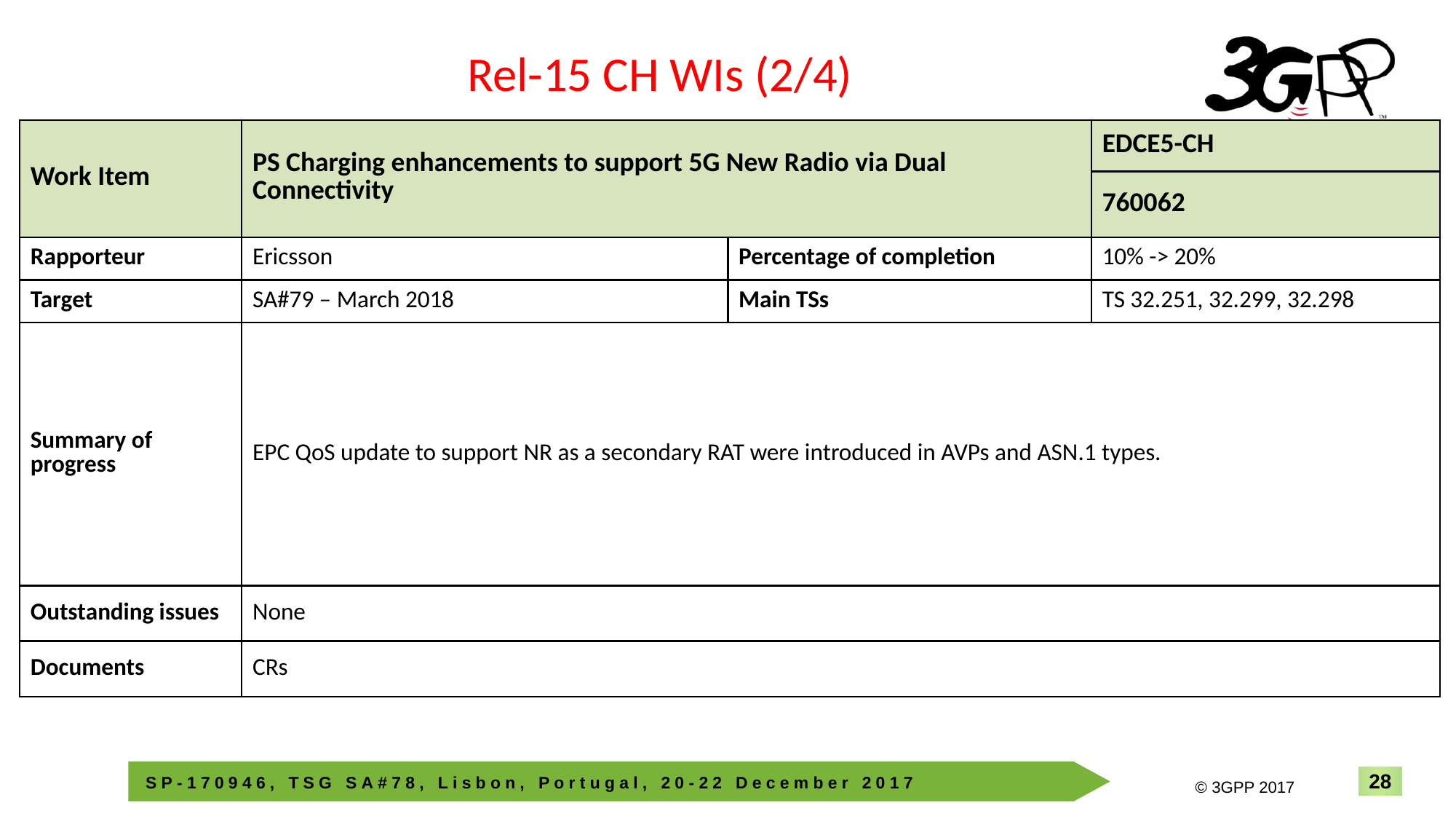

Rel-15 CH WIs (2/4)
| Work Item | PS Charging enhancements to support 5G New Radio via Dual Connectivity |  | EDCE5-CH |
| --- | --- | --- | --- |
|  |  |  | 760062 |
| Rapporteur | Ericsson | Percentage of completion | 10% -> 20% |
| Target | SA#79 – March 2018 | Main TSs | TS 32.251, 32.299, 32.298 |
| Summary of progress | EPC QoS update to support NR as a secondary RAT were introduced in AVPs and ASN.1 types. |  |  |
| Outstanding issues | None |  |  |
| Documents | CRs |  |  |